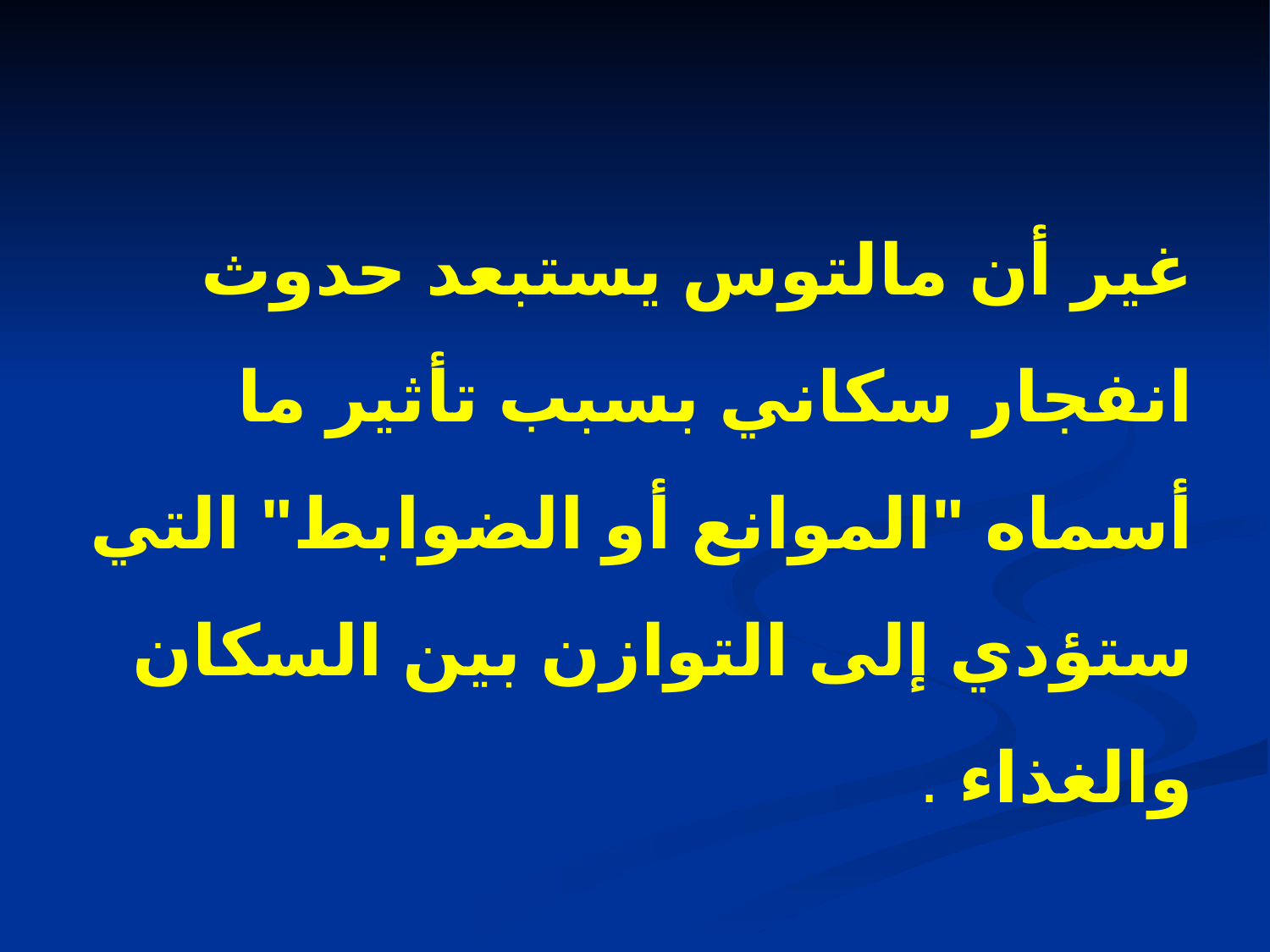

غير أن مالتوس يستبعد حدوث انفجار سكاني بسبب تأثير ما أسماه "الموانع أو الضوابط" التي ستؤدي إلى التوازن بين السكان والغذاء .